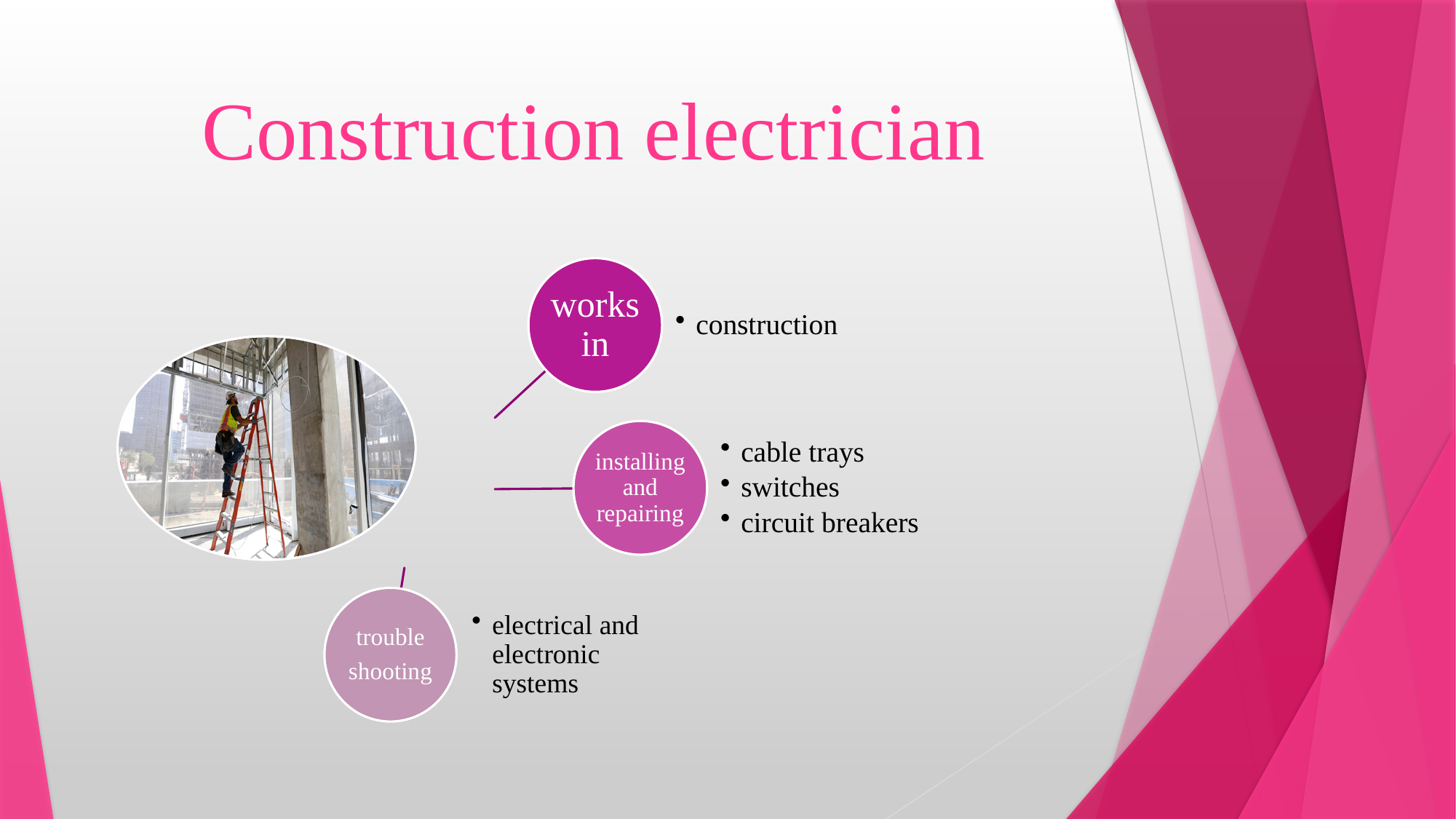

# Construction electrician
works in
construction
installing and repairing
cable trays
switches
circuit breakers
trouble
shooting
electrical and electronic systems